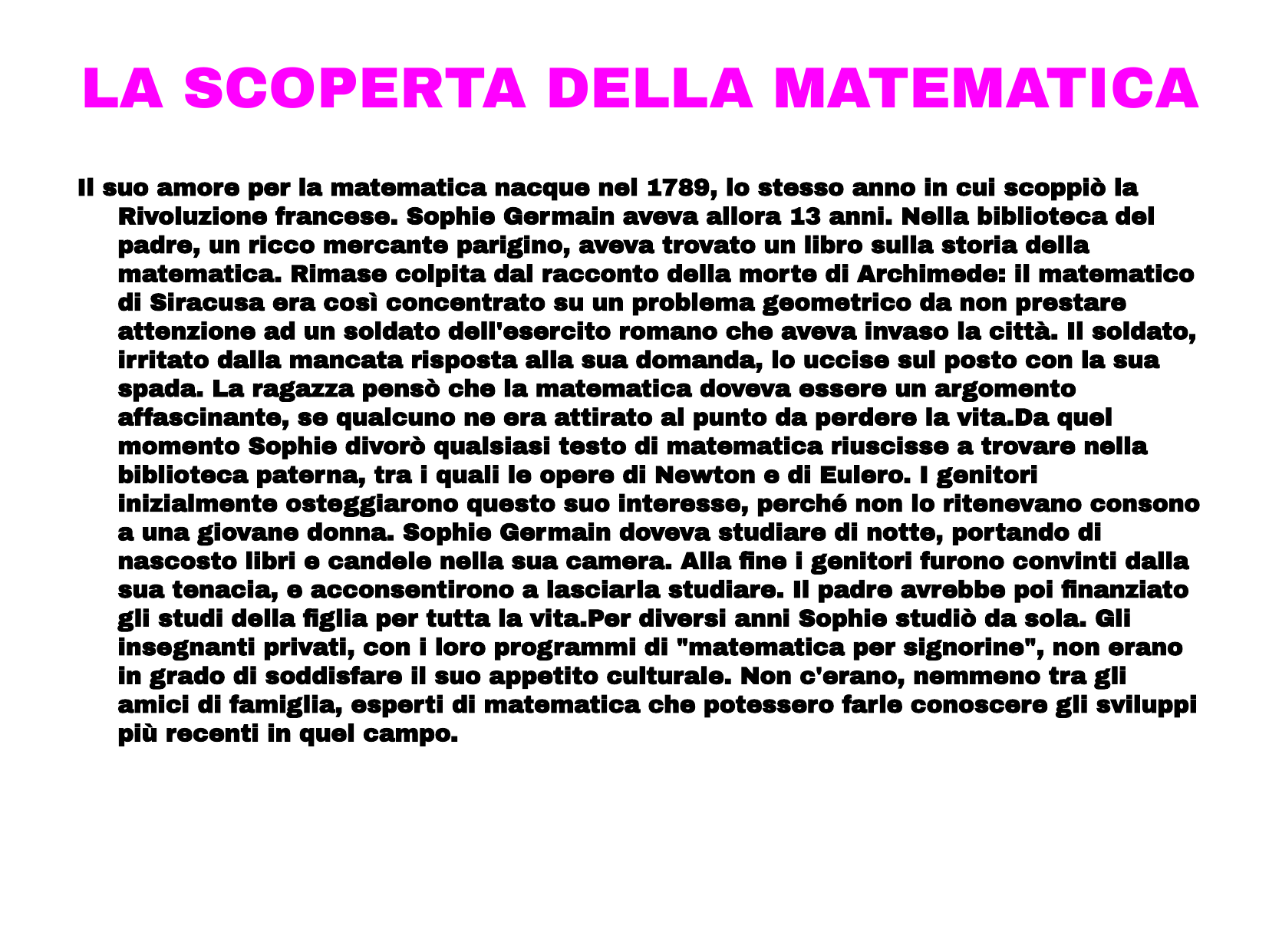

LA SCOPERTA DELLA MATEMATICA
Il suo amore per la matematica nacque nel 1789, lo stesso anno in cui scoppiò la Rivoluzione francese. Sophie Germain aveva allora 13 anni. Nella biblioteca del padre, un ricco mercante parigino, aveva trovato un libro sulla storia della matematica. Rimase colpita dal racconto della morte di Archimede: il matematico di Siracusa era così concentrato su un problema geometrico da non prestare attenzione ad un soldato dell'esercito romano che aveva invaso la città. Il soldato, irritato dalla mancata risposta alla sua domanda, lo uccise sul posto con la sua spada. La ragazza pensò che la matematica doveva essere un argomento affascinante, se qualcuno ne era attirato al punto da perdere la vita.Da quel momento Sophie divorò qualsiasi testo di matematica riuscisse a trovare nella biblioteca paterna, tra i quali le opere di Newton e di Eulero. I genitori inizialmente osteggiarono questo suo interesse, perché non lo ritenevano consono a una giovane donna. Sophie Germain doveva studiare di notte, portando di nascosto libri e candele nella sua camera. Alla fine i genitori furono convinti dalla sua tenacia, e acconsentirono a lasciarla studiare. Il padre avrebbe poi finanziato gli studi della figlia per tutta la vita.Per diversi anni Sophie studiò da sola. Gli insegnanti privati, con i loro programmi di "matematica per signorine", non erano in grado di soddisfare il suo appetito culturale. Non c'erano, nemmeno tra gli amici di famiglia, esperti di matematica che potessero farle conoscere gli sviluppi più recenti in quel campo.